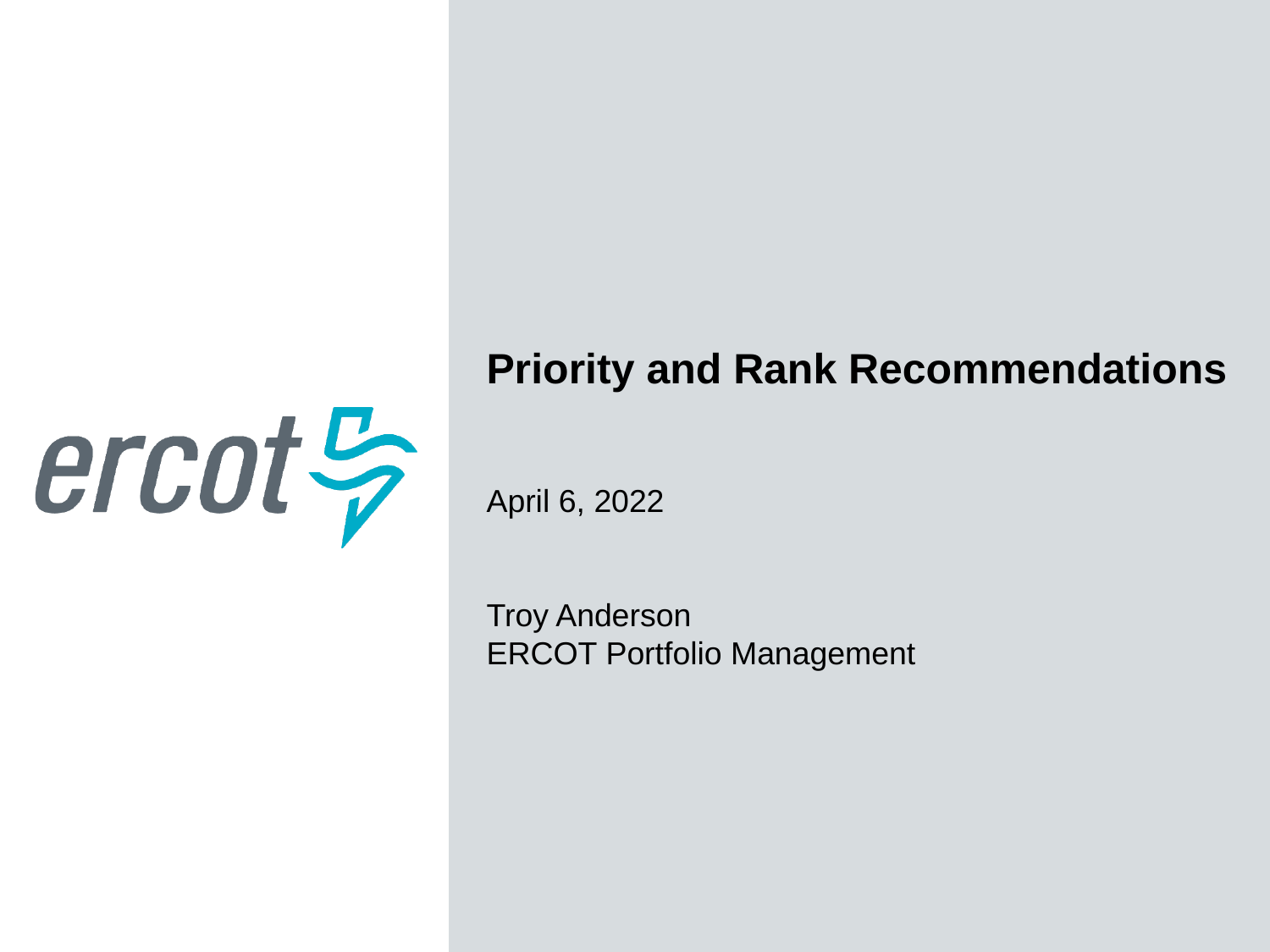

Priority and Rank Recommendations

April 6, 2022

Troy Anderson
ERCOT Portfolio Management